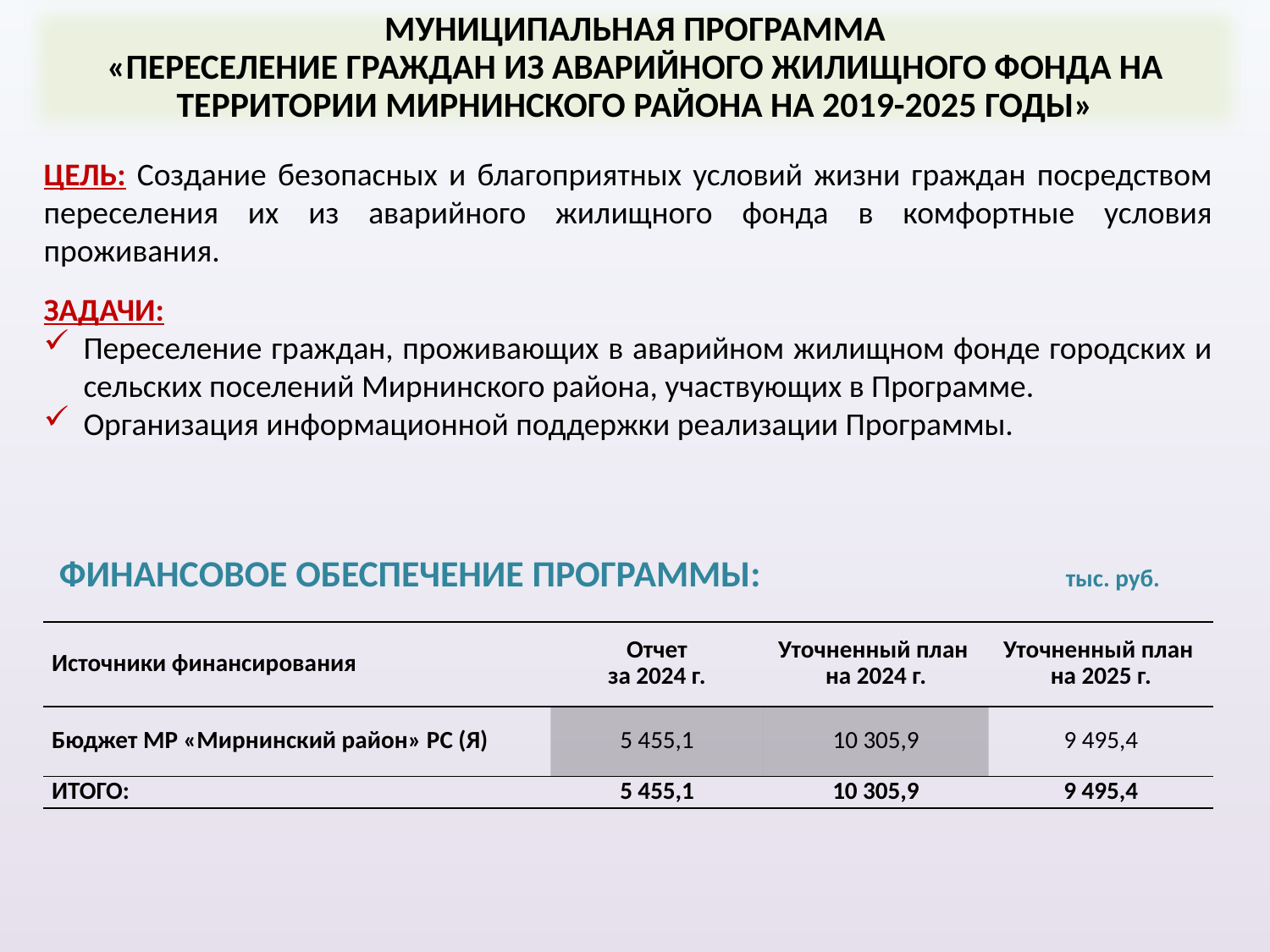

МУНИЦИПАЛЬНАЯ ПРОГРАММА
«ПЕРЕСЕЛЕНИЕ ГРАЖДАН ИЗ АВАРИЙНОГО ЖИЛИЩНОГО ФОНДА НА ТЕРРИТОРИИ МИРНИНСКОГО РАЙОНА НА 2019-2025 ГОДЫ»
ЦЕЛЬ: Создание безопасных и благоприятных условий жизни граждан посредством переселения их из аварийного жилищного фонда в комфортные условия проживания.
ЗАДАЧИ:
Переселение граждан, проживающих в аварийном жилищном фонде городских и сельских поселений Мирнинского района, участвующих в Программе.
Организация информационной поддержки реализации Программы.
ФИНАНСОВОЕ ОБЕСПЕЧЕНИЕ ПРОГРАММЫ:                                    тыс. руб.
| Источники финансирования | Отчет за 2024 г. | Уточненный план на 2024 г. | Уточненный план на 2025 г. |
| --- | --- | --- | --- |
| Бюджет МР «Мирнинский район» РС (Я) | 5 455,1 | 10 305,9 | 9 495,4 |
| ИТОГО: | 5 455,1 | 10 305,9 | 9 495,4 |